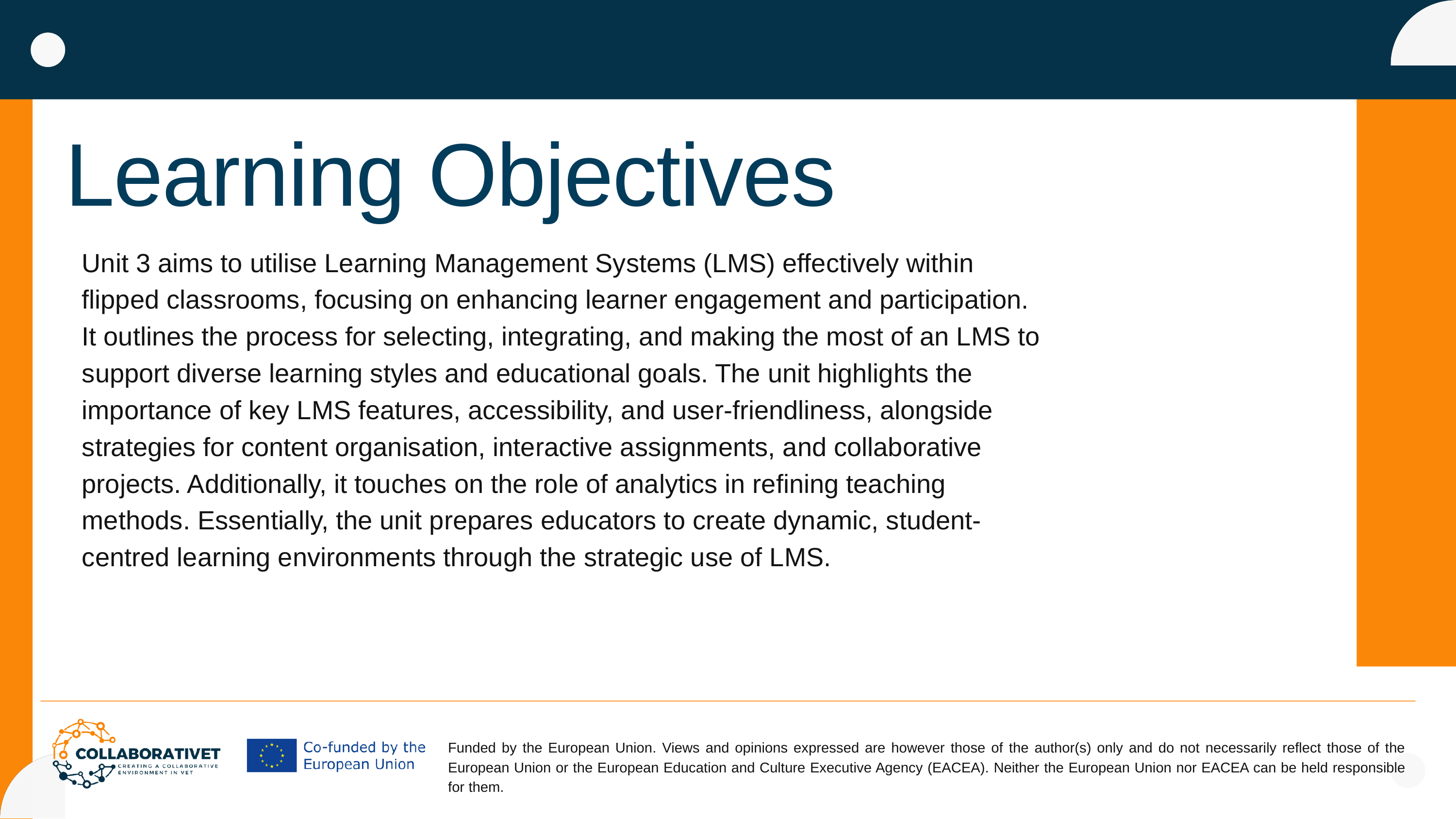

Learning Objectives
Unit 3 aims to utilise Learning Management Systems (LMS) effectively within flipped classrooms, focusing on enhancing learner engagement and participation. It outlines the process for selecting, integrating, and making the most of an LMS to support diverse learning styles and educational goals. The unit highlights the importance of key LMS features, accessibility, and user-friendliness, alongside strategies for content organisation, interactive assignments, and collaborative projects. Additionally, it touches on the role of analytics in refining teaching methods. Essentially, the unit prepares educators to create dynamic, student-centred learning environments through the strategic use of LMS.

Funded by the European Union. Views and opinions expressed are however those of the author(s) only and do not necessarily reflect those of the European Union or the European Education and Culture Executive Agency (EACEA). Neither the European Union nor EACEA can be held responsible for them.